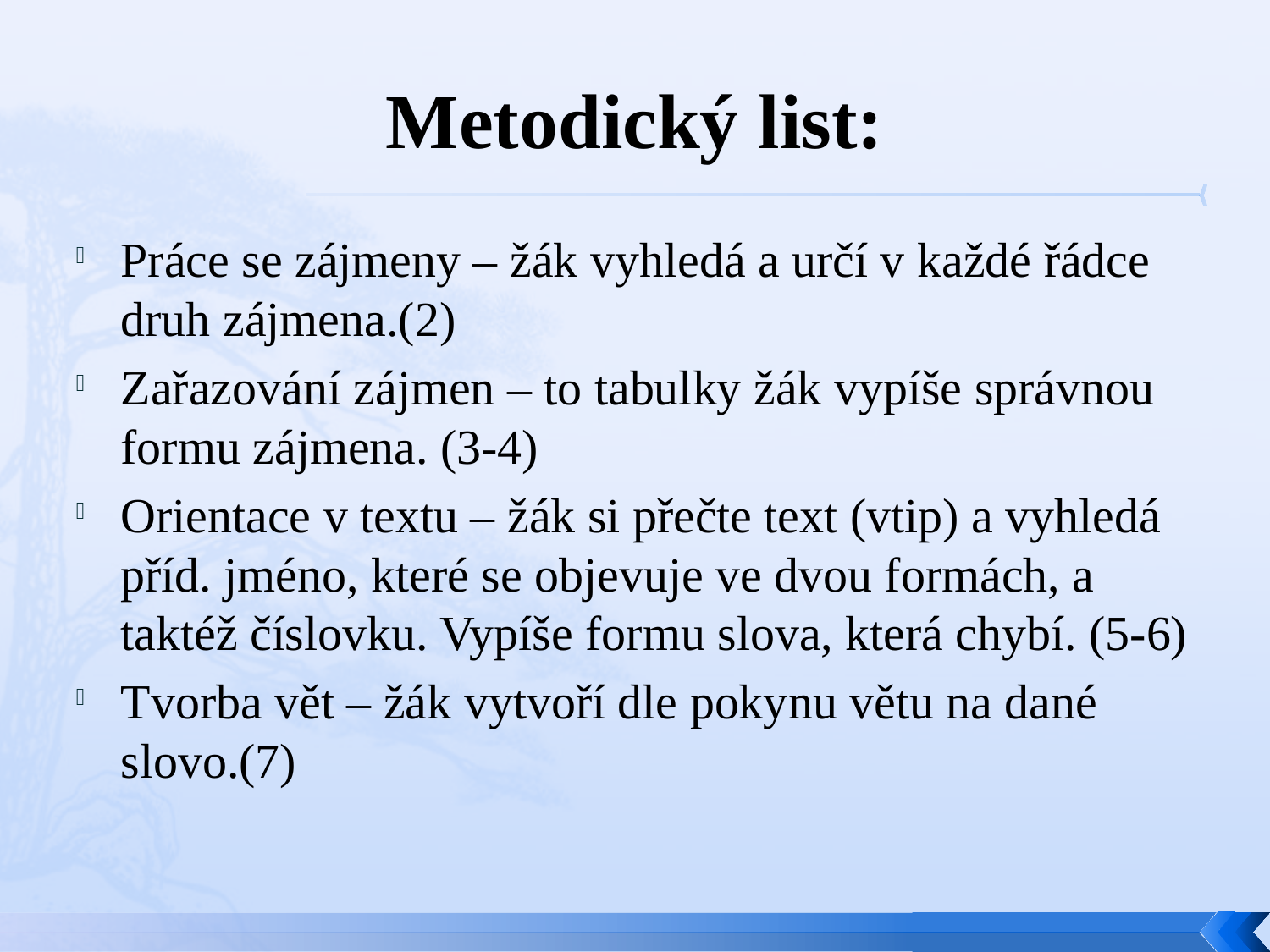

# Metodický list:
Práce se zájmeny – žák vyhledá a určí v každé řádce druh zájmena.(2)
Zařazování zájmen – to tabulky žák vypíše správnou formu zájmena. (3-4)
Orientace v textu – žák si přečte text (vtip) a vyhledá příd. jméno, které se objevuje ve dvou formách, a taktéž číslovku. Vypíše formu slova, která chybí. (5-6)
Tvorba vět – žák vytvoří dle pokynu větu na dané slovo.(7)